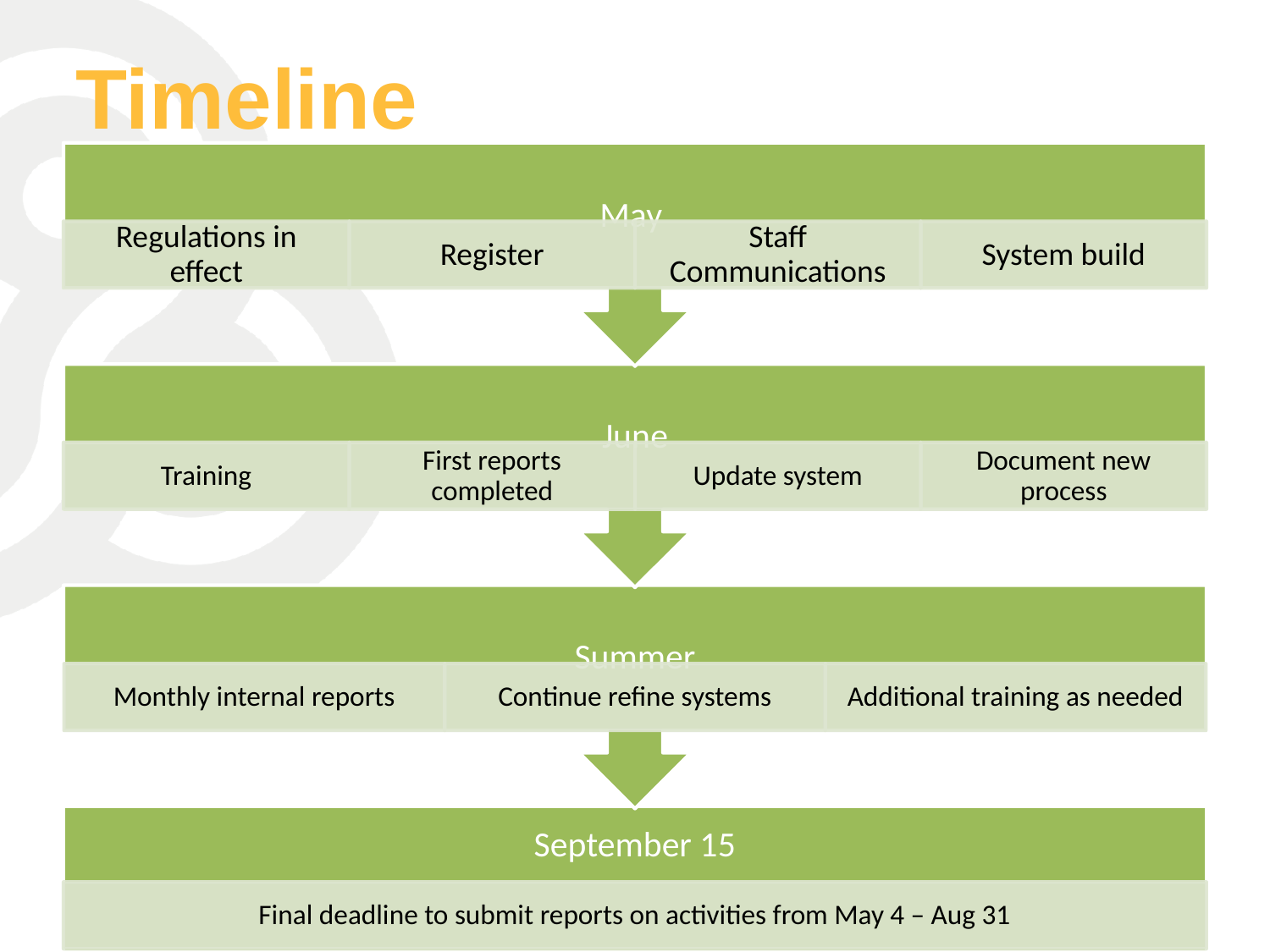

# Timeline
September 15
Final deadline to submit reports on activities from May 4 – Aug 31
Summer
Monthly internal reports
Continue refine systems
Additional training as needed
June
Training
First reports completed
Update system
Document new process
May
Regulations in effect
Register
Staff Communications
System build